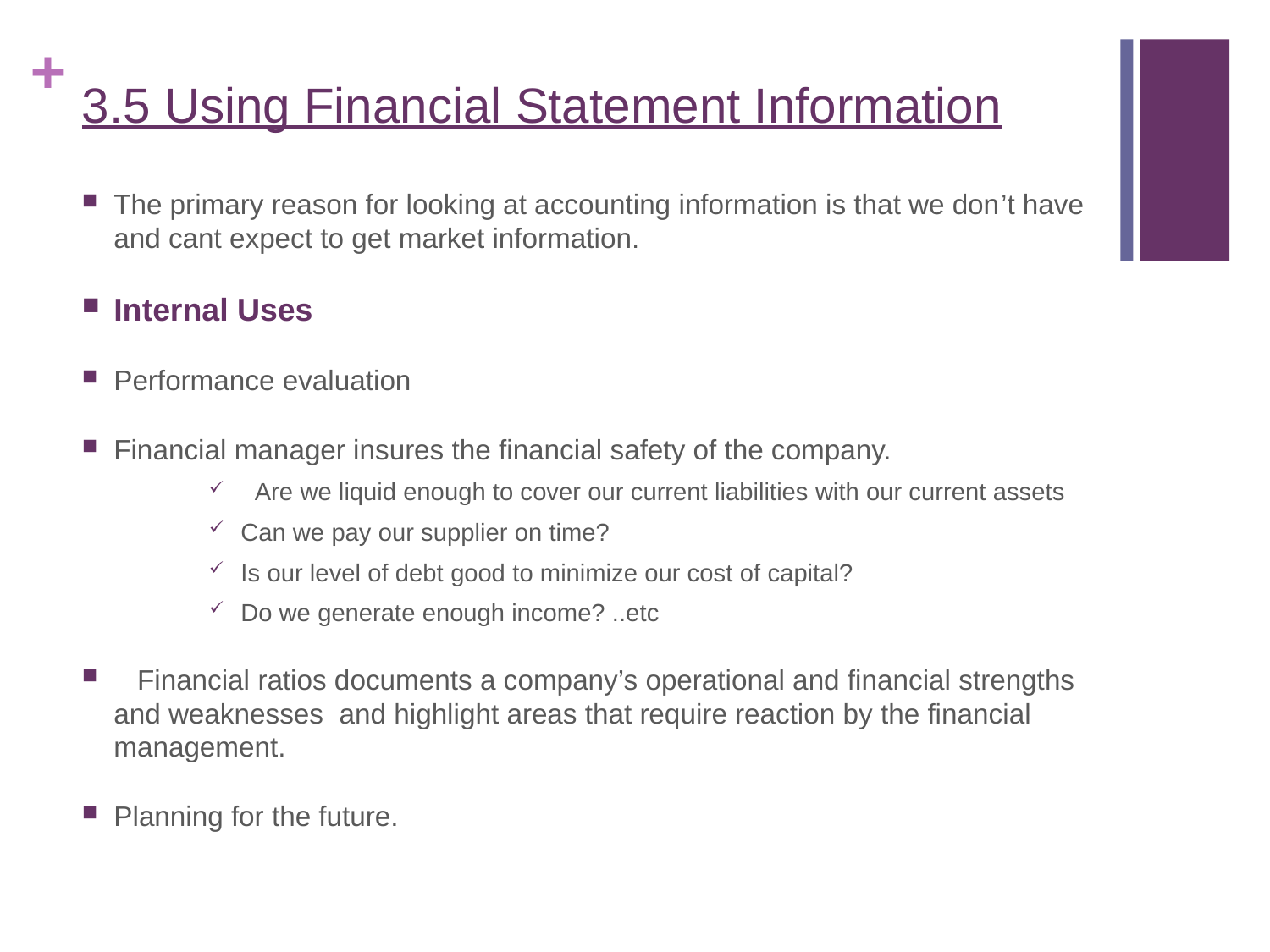

# 3.5 Using Financial Statement Information
The primary reason for looking at accounting information is that we don’t have and cant expect to get market information.
Internal Uses
Performance evaluation
Financial manager insures the financial safety of the company.
  Are we liquid enough to cover our current liabilities with our current assets
Can we pay our supplier on time?
Is our level of debt good to minimize our cost of capital?
Do we generate enough income? ..etc
   Financial ratios documents a company’s operational and financial strengths and weaknesses  and highlight areas that require reaction by the financial management.
Planning for the future.